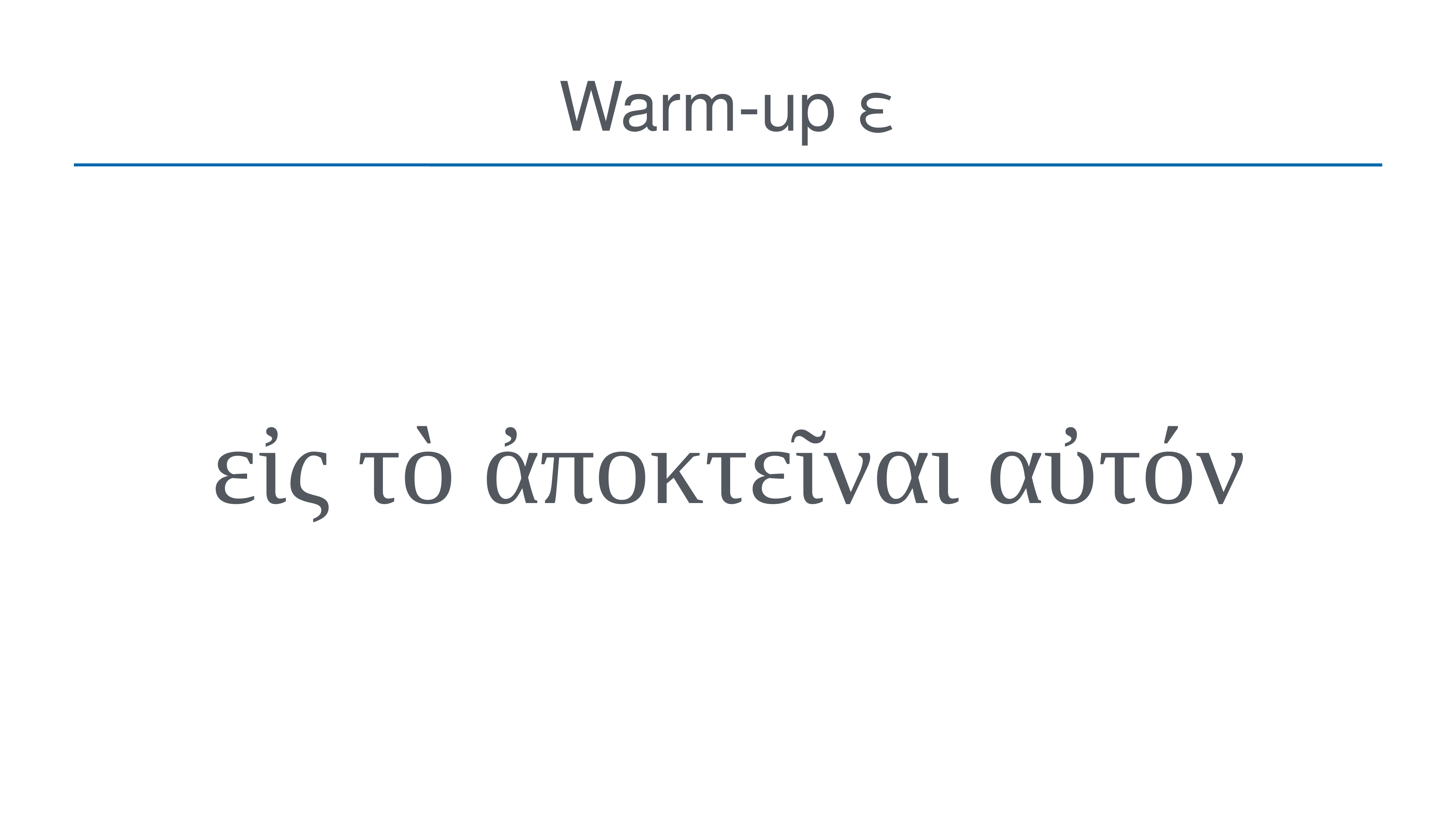

# Warm-up ε
εἰς τὸ ἀποκτεῖναι αὐτόν